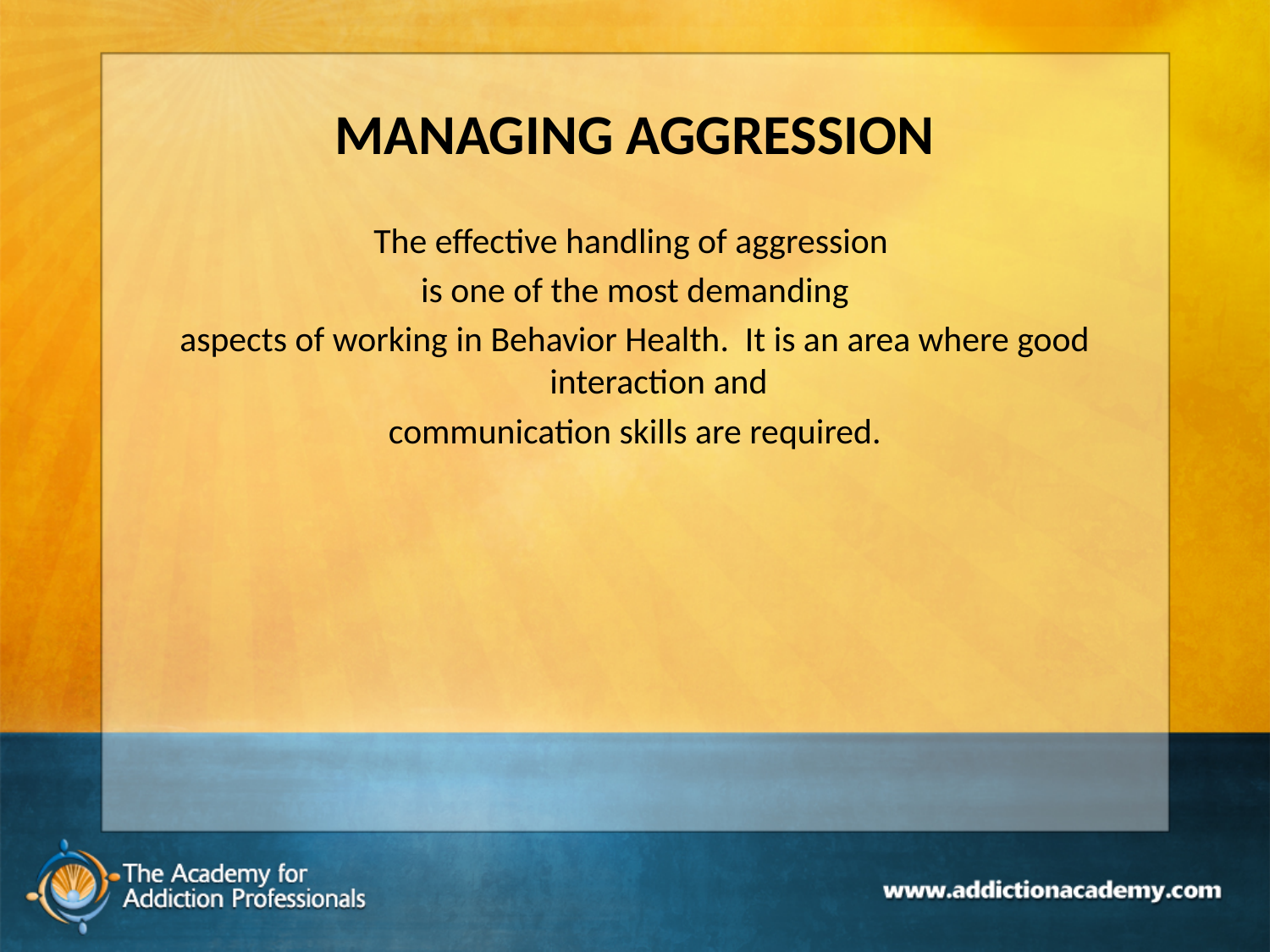

# MANAGING AGGRESSION
The effective handling of aggression
 is one of the most demanding
aspects of working in Behavior Health.  It is an area where good interaction and
communication skills are required.